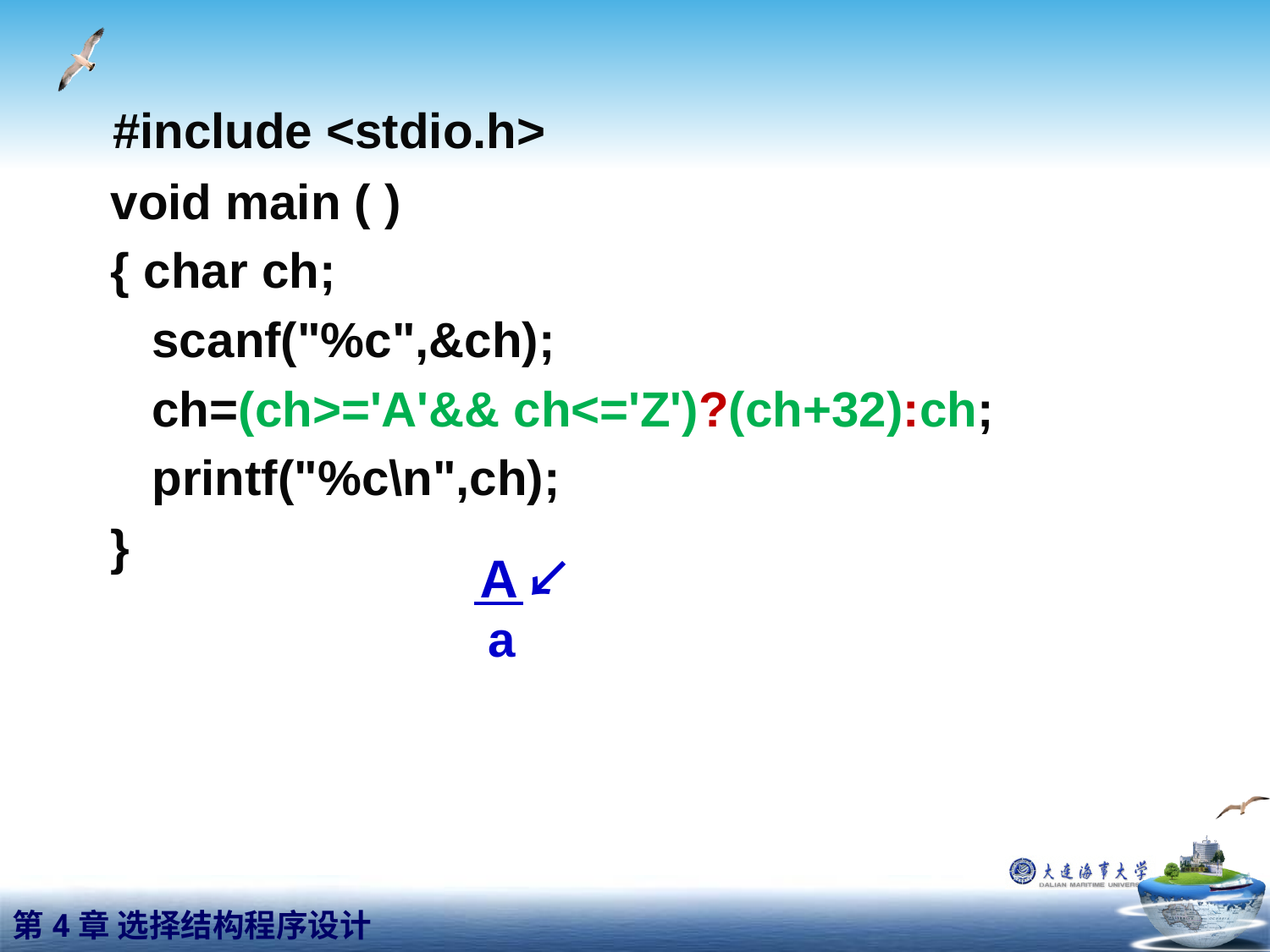

#include <stdio.h>
 void main ( )
 { char ch;
    scanf("%c",&ch);
    ch=(ch>='A'&& ch<='Z')?(ch+32):ch;
    printf("%c\n",ch);
 }
Ａ↙
 a